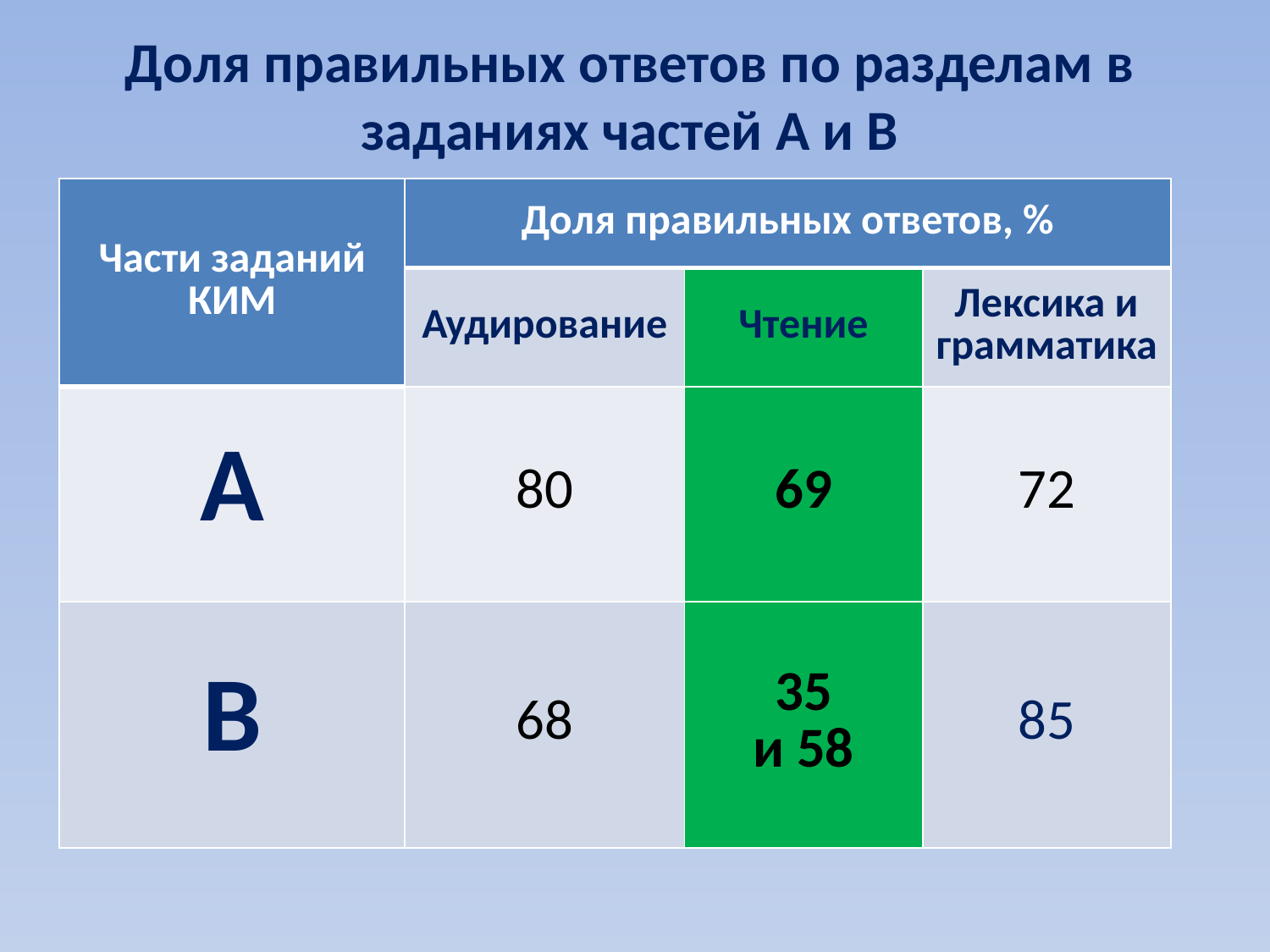

Доля правильных ответов по разделам в заданиях частей А и В
| Части заданий КИМ | Доля правильных ответов, % |  |  |
| --- | --- | --- | --- |
|  | Аудирование | Чтение | Лексика и грамматика |
| А | 80 | 69 | 72 |
| В | 68 | 35 и 58 | 85 |